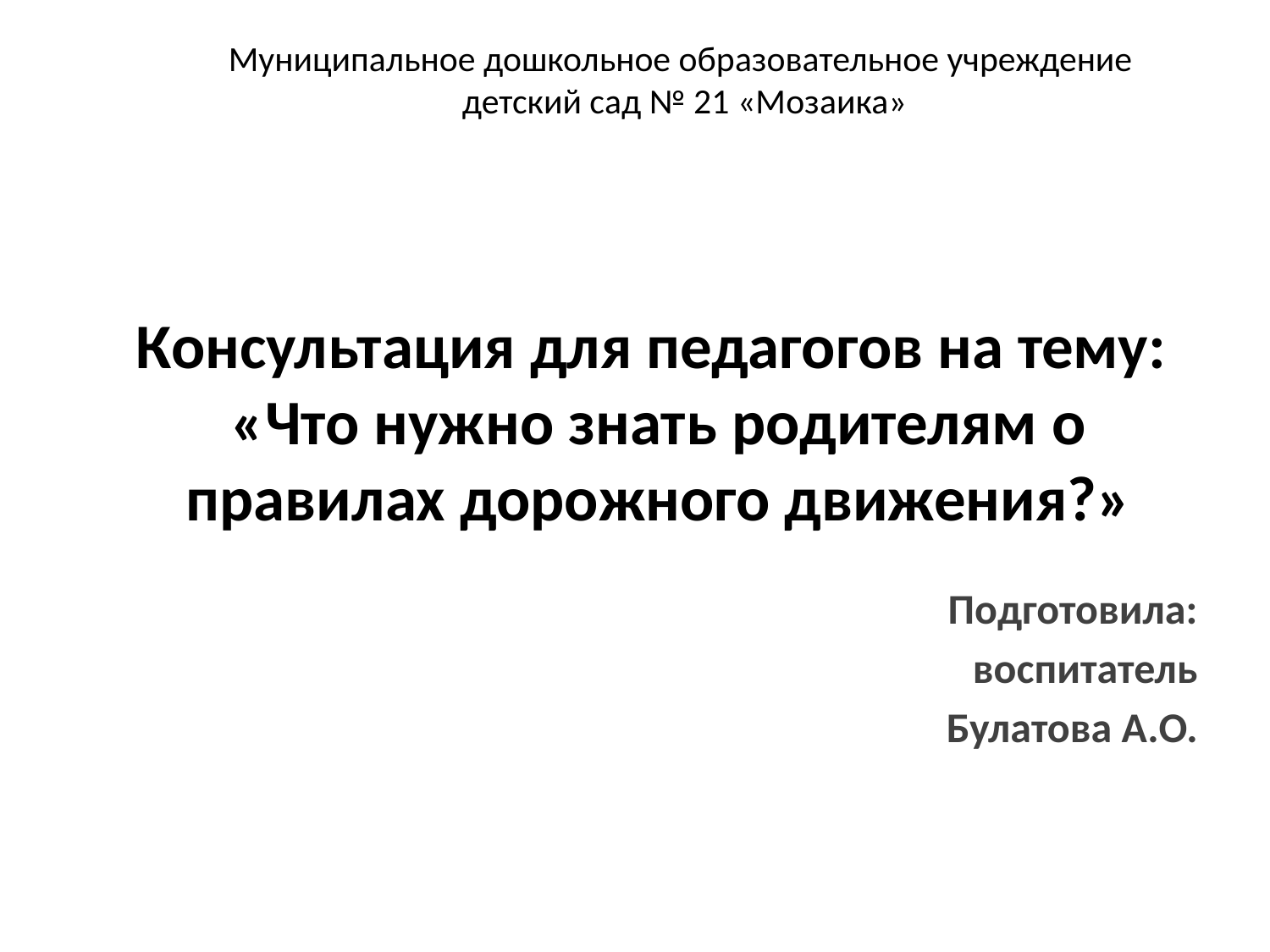

Муниципальное дошкольное образовательное учреждение
детский сад № 21 «Мозаика»
# Консультация для педагогов на тему: «Что нужно знать родителям о правилах дорожного движения?»
Подготовила:
воспитатель
Булатова А.О.